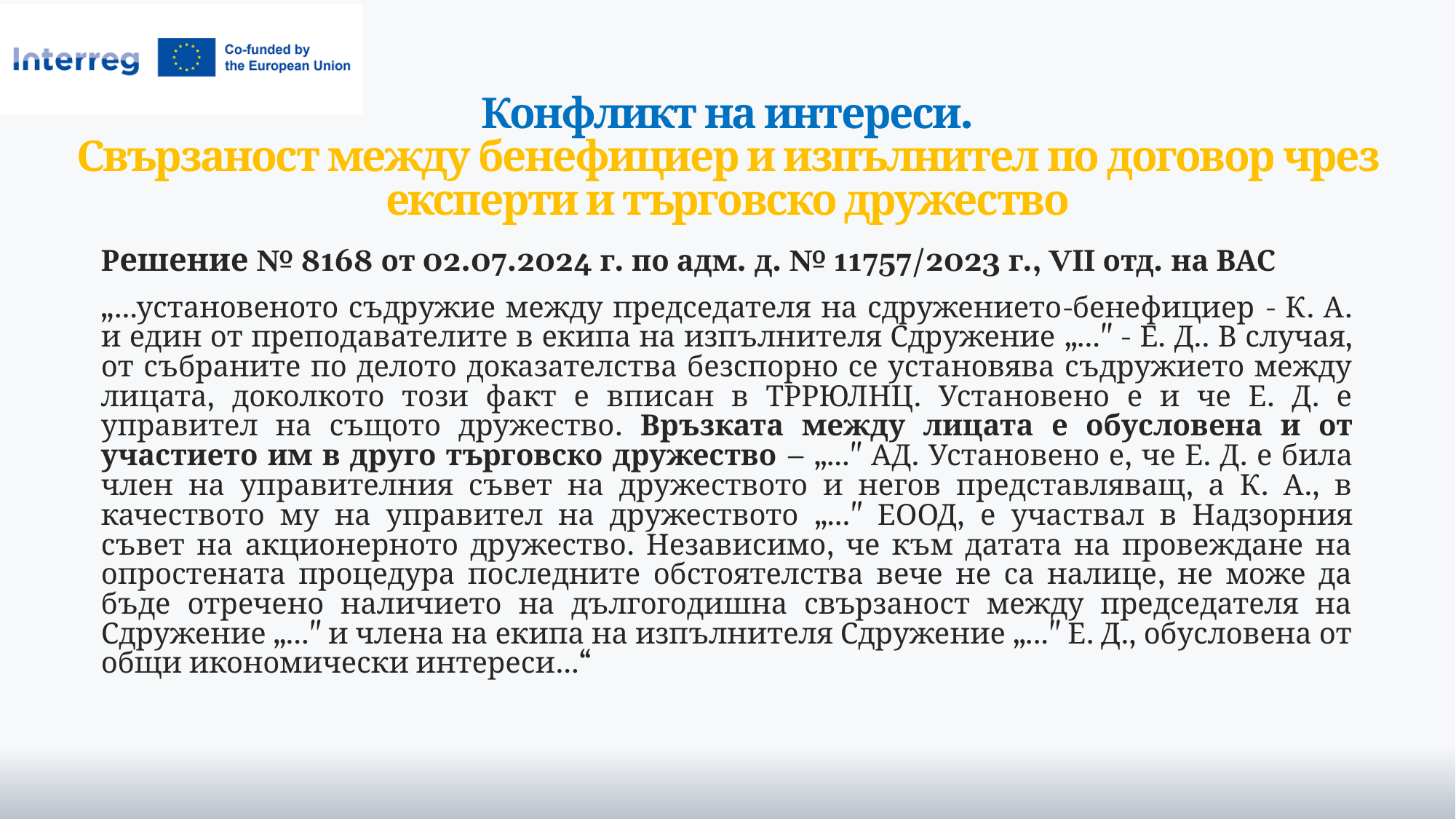

# Конфликт на интереси. Свързаност между бенефициер и изпълнител по договор чрез експерти и търговско дружество
Решение № 8168 от 02.07.2024 г. по адм. д. № 11757/2023 г., VІІ отд. на ВАС
„…установеното съдружие между председателя на сдружението-бенефициер - К. А. и един от преподавателите в екипа на изпълнителя Сдружение „..." - Е. Д.. В случая, от събраните по делото доказателства безспорно се установява съдружието между лицата, доколкото този факт е вписан в ТРРЮЛНЦ. Установено е и че Е. Д. е управител на същото дружество. Връзката между лицата е обусловена и от участието им в друго търговско дружество – „..." АД. Установено е, че Е. Д. е била член на управителния съвет на дружеството и негов представляващ, а К. А., в качеството му на управител на дружеството „..." ЕООД, е участвал в Надзорния съвет на акционерното дружество. Независимо, че към датата на провеждане на опростената процедура последните обстоятелства вече не са налице, не може да бъде отречено наличието на дългогодишна свързаност между председателя на Сдружение „..." и члена на екипа на изпълнителя Сдружение „..." Е. Д., обусловена от общи икономически интереси...“